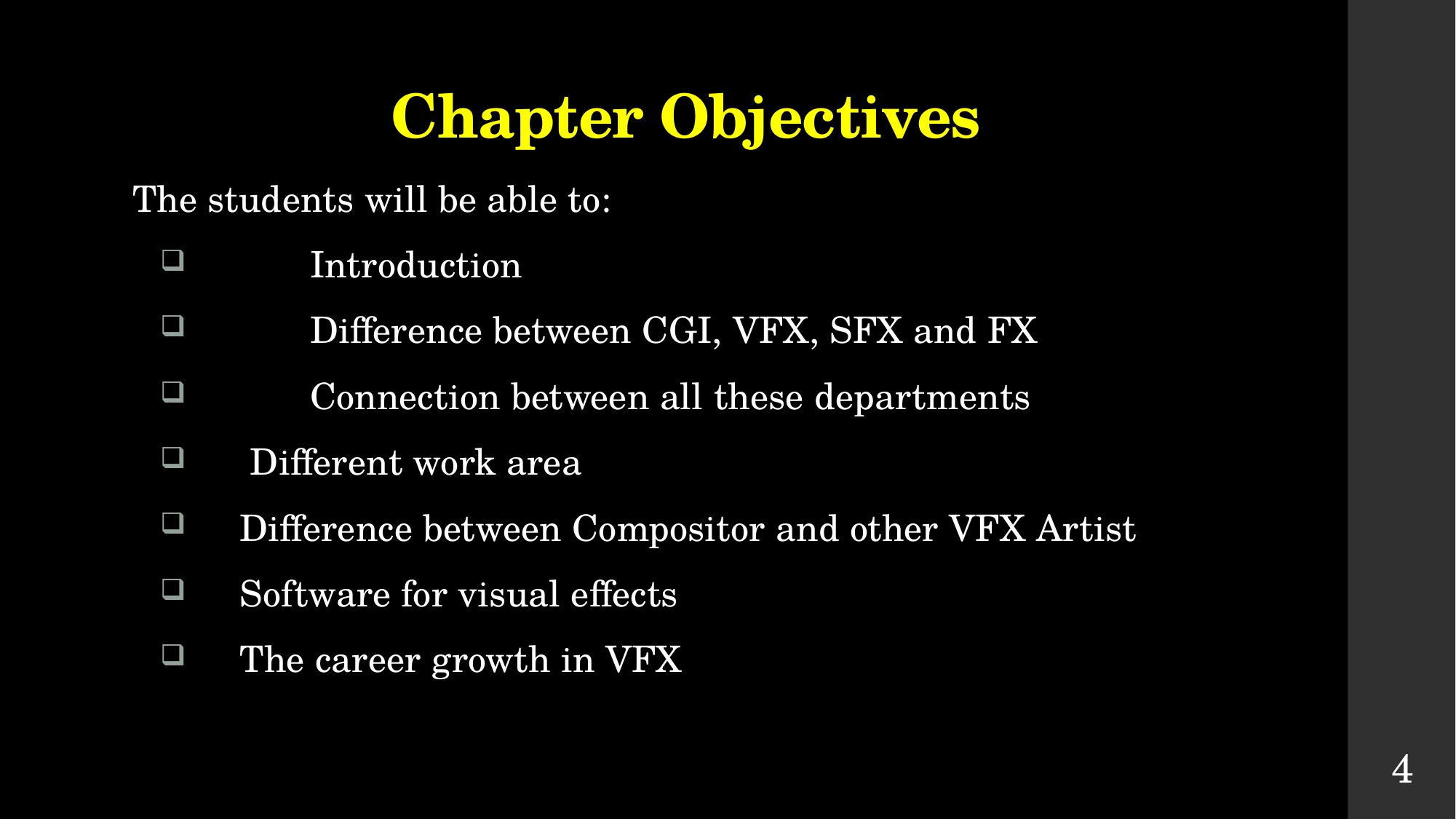

# Chapter Objectives
The students will be able to:
	Introduction
	Difference between CGI, VFX, SFX and FX
	Connection between all these departments
 Different work area
Difference between Compositor and other VFX Artist
Software for visual effects
The career growth in VFX
4